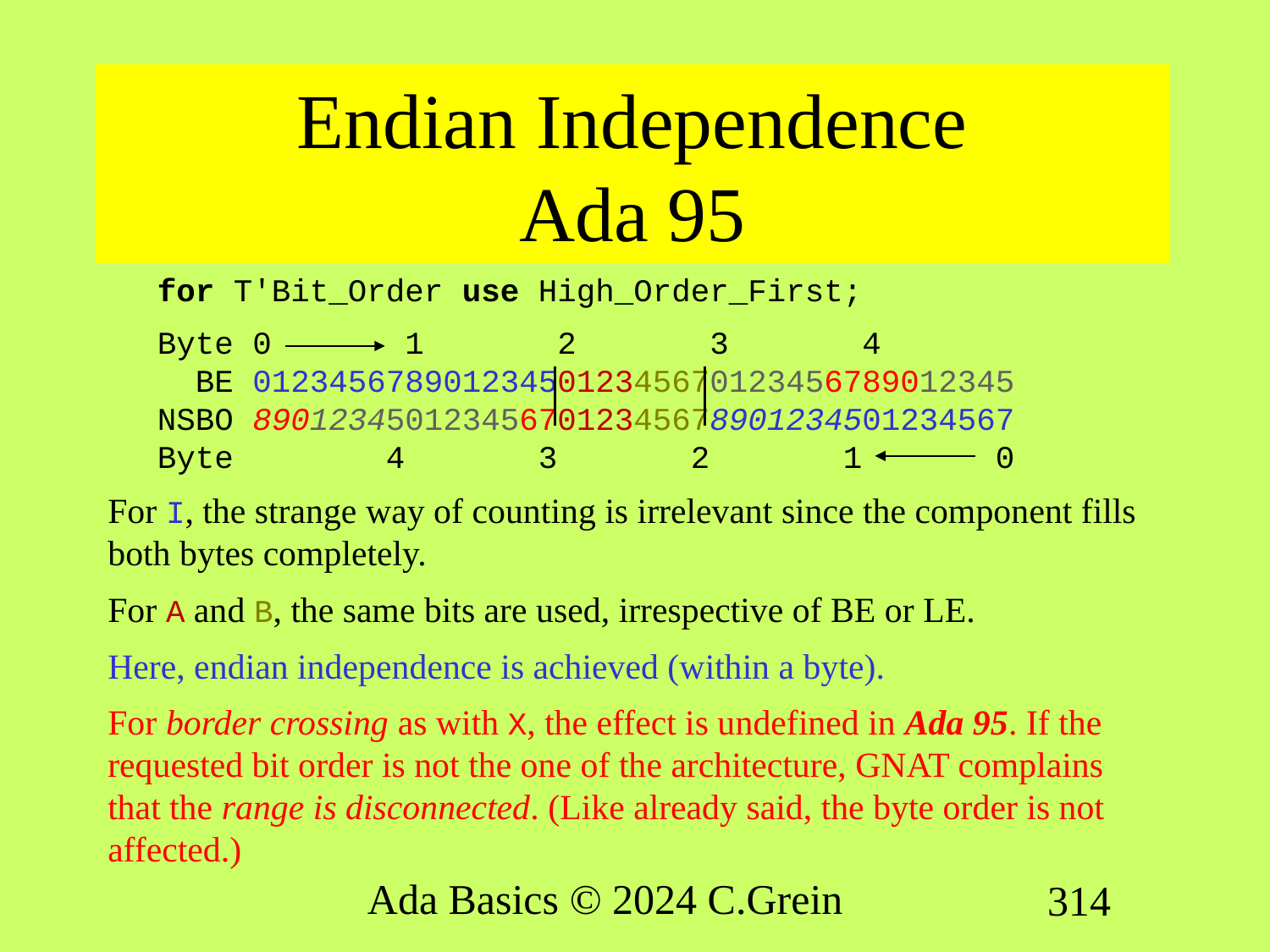

# Endian Independence Ada 95
for T'Bit_Order use High_Order_First;
Byte 0       1       2       3       4
  BE 0123456789012345012345670123456789012345
NSBO 8901234501234567012345678901234501234567
Byte        4       3       2       1       0
For I, the strange way of counting is irrelevant since the component fills both bytes completely.
For A and B, the same bits are used, irrespective of BE or LE.
Here, endian independence is achieved (within a byte).
For border crossing as with X, the effect is undefined in Ada 95. If the requested bit order is not the one of the architecture, GNAT complains that the range is disconnected. (Like already said, the byte order is not affected.)
Ada Basics © 2024 C.Grein
314